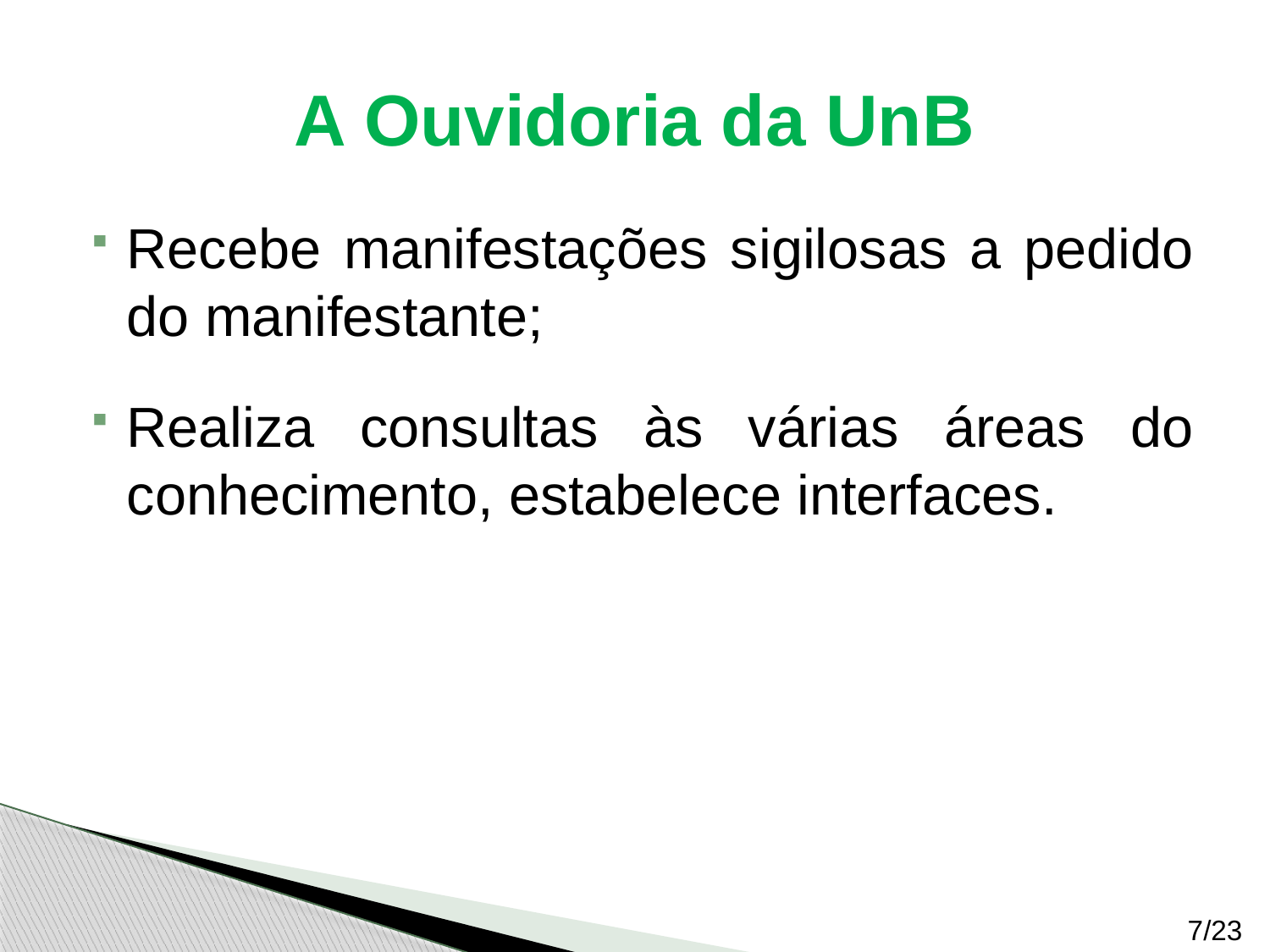

# A Ouvidoria da UnB
Recebe manifestações sigilosas a pedido do manifestante;

Realiza consultas às várias áreas do conhecimento, estabelece interfaces.

7/23